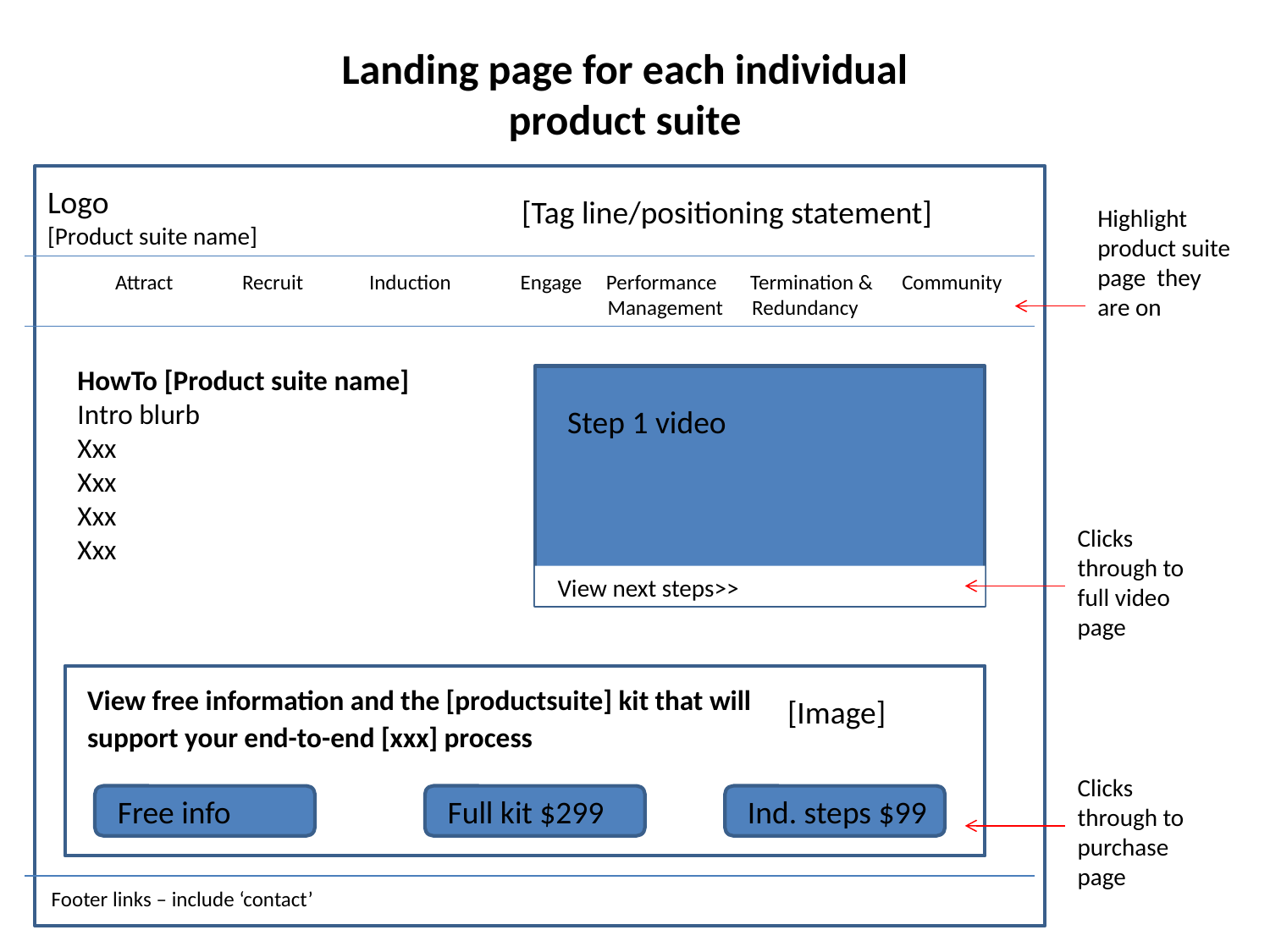

Landing page for each individual product suite

Logo
[Product suite name]
[Tag line/positioning statement]
Highlight product suite page  they are on
Attract	Recruit	Induction	     Engage     Performance	Termination &      Community				                       Management      Redundancy
HowTo [Product suite name]
Intro blurb
Xxx
Xxx
Xxx
Xxx

Step 1 video
Clicks through to full video page

View next steps>>

View free information and the [productsuite] kit that will support your end-to-end [xxx] process
[Image]
Clicks through to purchase page

Free info

Full kit $299

Ind. steps $99
Footer links – include ‘contact’